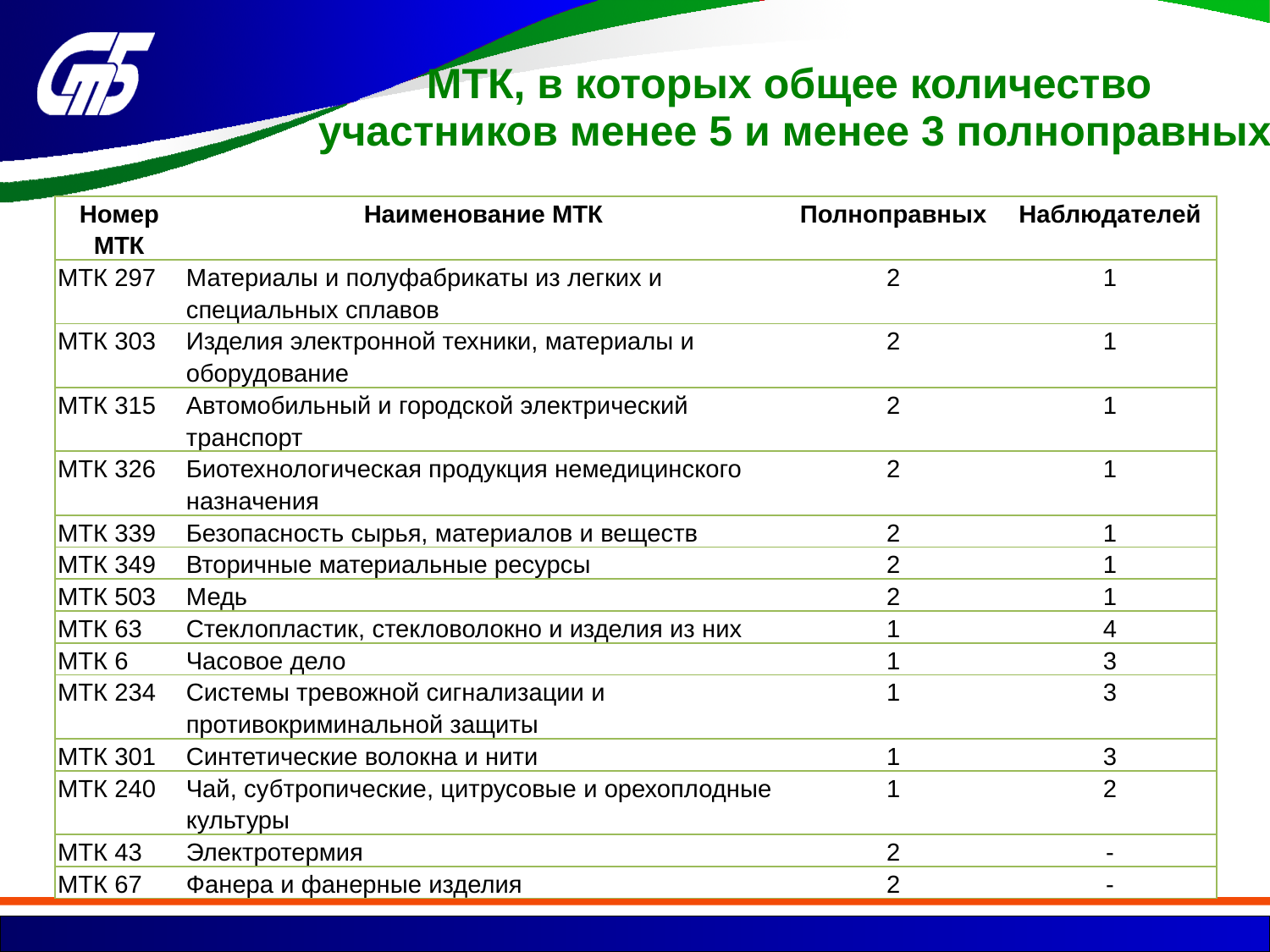

МТК, в которых общее количество
участников менее 5 и менее 3 полноправных
| Номер МТК | Наименование МТК | Полноправных | Наблюдателей |
| --- | --- | --- | --- |
| МТК 297 | Материалы и полуфабрикаты из легких и специальных сплавов | 2 | 1 |
| МТК 303 | Изделия электронной техники, материалы и оборудование | 2 | 1 |
| МТК 315 | Автомобильный и городской электрический транспорт | 2 | 1 |
| МТК 326 | Биотехнологическая продукция немедицинского назначения | 2 | 1 |
| МТК 339 | Безопасность сырья, материалов и веществ | 2 | 1 |
| МТК 349 | Вторичные материальные ресурсы | 2 | 1 |
| МТК 503 | Медь | 2 | 1 |
| МТК 63 | Стеклопластик, стекловолокно и изделия из них | 1 | 4 |
| МТК 6 | Часовое дело | 1 | 3 |
| МТК 234 | Системы тревожной сигнализации и противокриминальной защиты | 1 | 3 |
| МТК 301 | Синтетические волокна и нити | 1 | 3 |
| МТК 240 | Чай, субтропические, цитрусовые и орехоплодные культуры | 1 | 2 |
| МТК 43 | Электротермия | 2 | - |
| МТК 67 | Фанера и фанерные изделия | 2 | - |